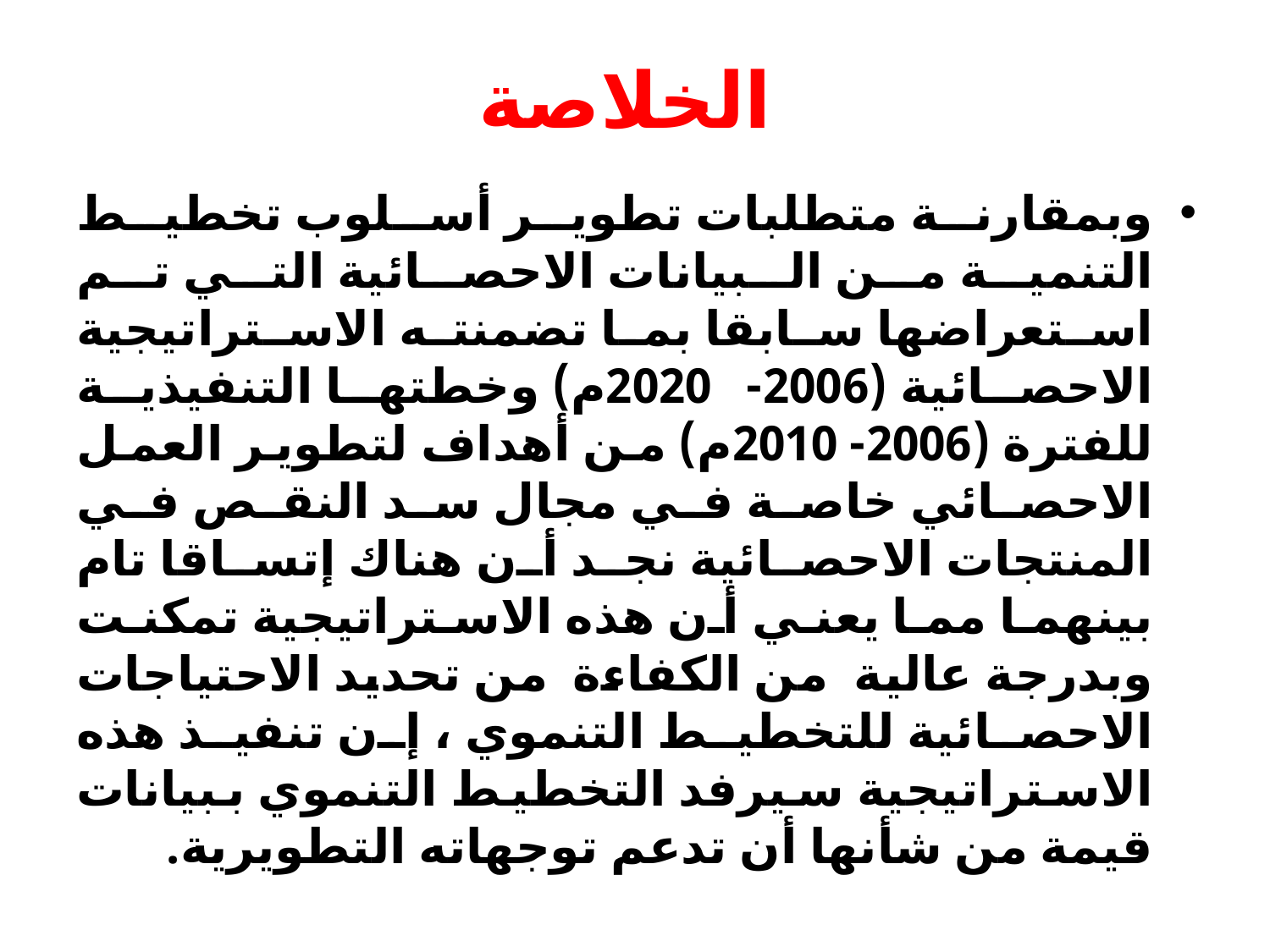

# الخلاصة
وبمقارنة متطلبات تطوير أسلوب تخطيط التنمية من البيانات الاحصائية التي تم استعراضها سابقا بما تضمنته الاستراتيجية الاحصائية (2006-2020م) وخطتها التنفيذية للفترة (2006-2010م) من أهداف لتطوير العمل الاحصائي خاصة في مجال سد النقص في المنتجات الاحصائية نجد أن هناك إتساقا تام بينهما مما يعني أن هذه الاستراتيجية تمكنت وبدرجة عالية  من الكفاءة  من تحديد الاحتياجات الاحصائية للتخطيط التنموي ، إن تنفيذ هذه الاستراتيجية سيرفد التخطيط التنموي ببيانات قيمة من شأنها أن تدعم توجهاته التطويرية.